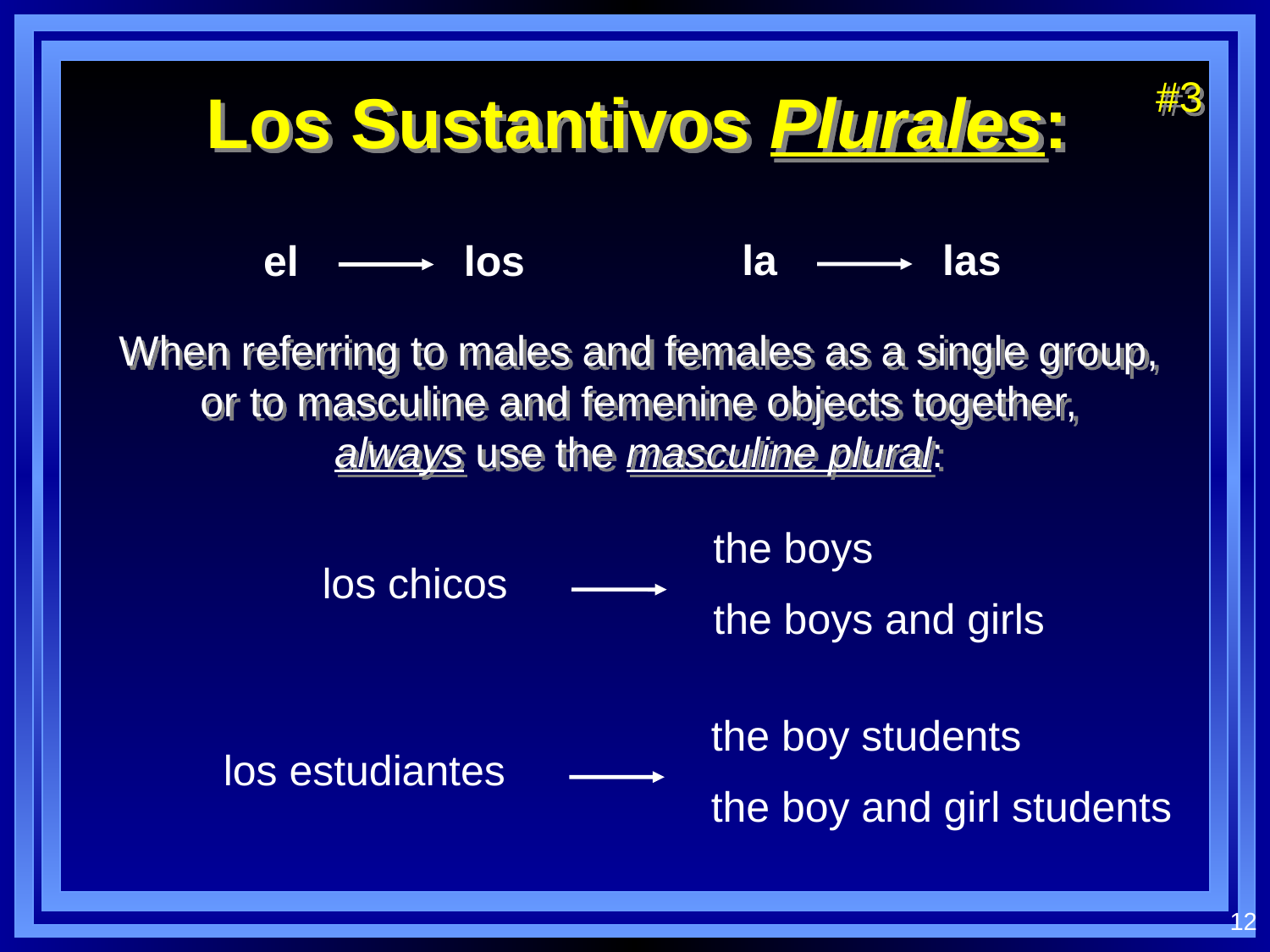

#3
Los Sustantivos Plurales:
la              las

el              los

When referring to males and females as a single group,
or to masculine and femenine objects together,
always use the masculine plural:
the boys

the boys and girls
los chicos

the boy students

the boy and girl students
los estudiantes

12